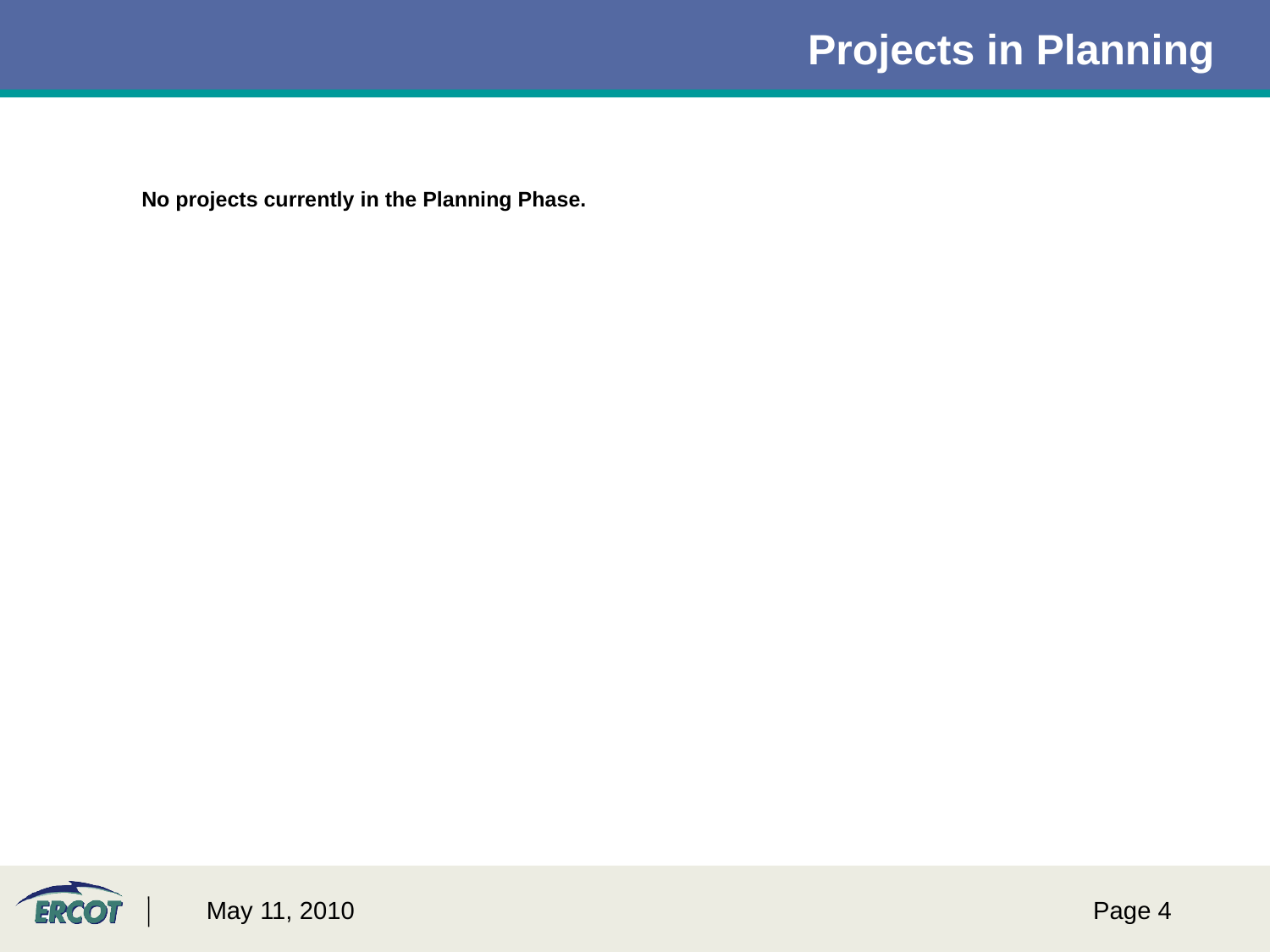

# Projects in Planning
No projects currently in the Planning Phase.